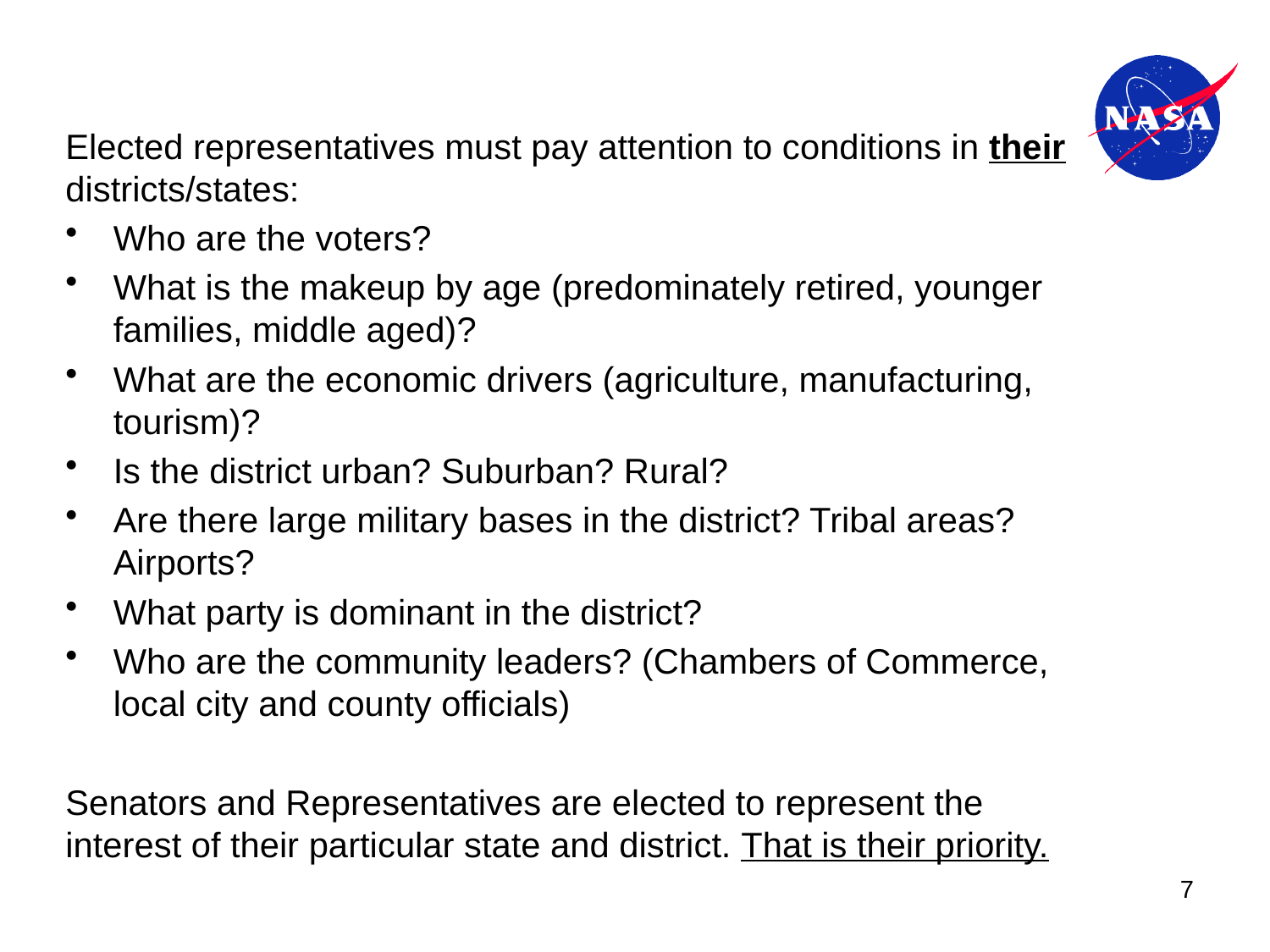

# Elected representatives must pay attention to conditions in their districts/states:
Who are the voters?
What is the makeup by age (predominately retired, younger families, middle aged)?
What are the economic drivers (agriculture, manufacturing, tourism)?
Is the district urban? Suburban? Rural?
Are there large military bases in the district? Tribal areas? Airports?
What party is dominant in the district?
Who are the community leaders? (Chambers of Commerce, local city and county officials)

Senators and Representatives are elected to represent the interest of their particular state and district. That is their priority.

7